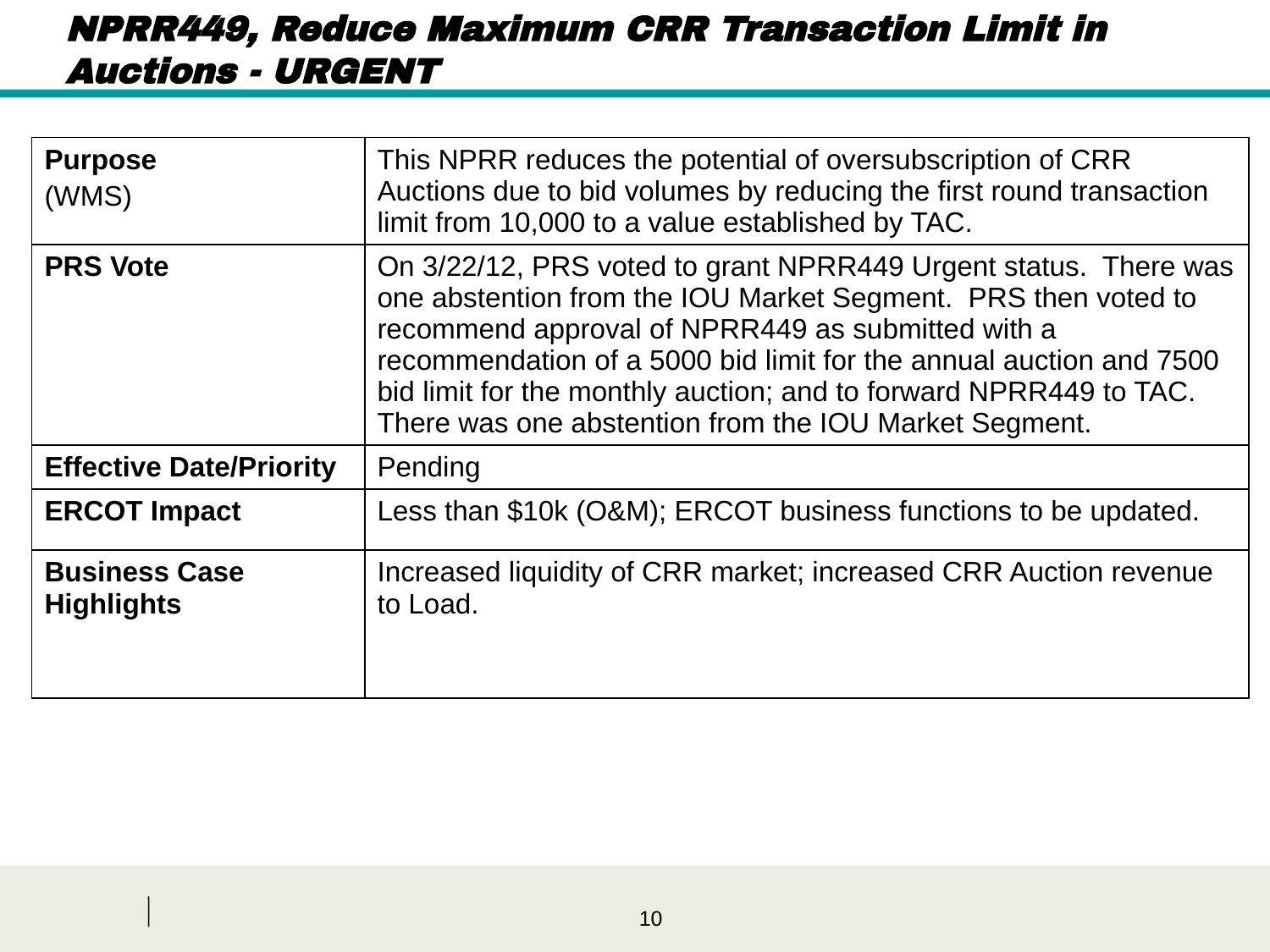

NPRR449, Reduce Maximum CRR Transaction Limit in Auctions - Urgent
| Purpose (WMS) | This NPRR reduces the potential of oversubscription of CRR Auctions due to bid volumes by reducing the first round transaction limit from 10,000 to a value established by TAC. |
| --- | --- |
| PRS Vote | On 3/22/12, PRS voted to grant NPRR449 Urgent status. There was one abstention from the IOU Market Segment. PRS then voted to recommend approval of NPRR449 as submitted with a recommendation of a 5000 bid limit for the annual auction and 7500 bid limit for the monthly auction; and to forward NPRR449 to TAC. There was one abstention from the IOU Market Segment. |
| Effective Date/Priority | Pending |
| ERCOT Impact | Less than $10k (O&M); ERCOT business functions to be updated. |
| Business Case Highlights | Increased liquidity of CRR market; increased CRR Auction revenue to Load. |